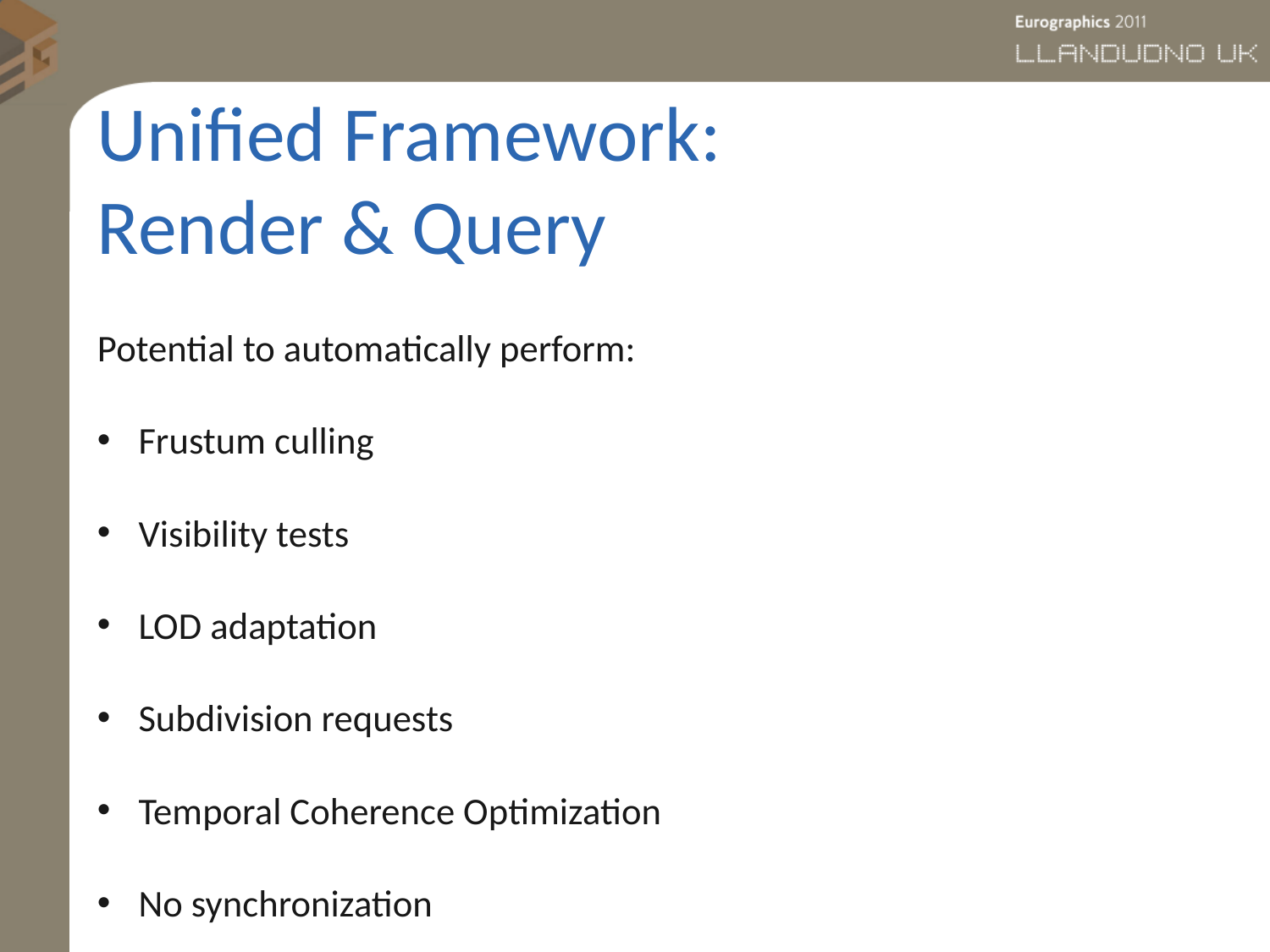

# Unified Framework: Render & Query

Potential to automatically perform:

Frustum culling

Visibility tests

LOD adaptation

Subdivision requests

Temporal Coherence Optimization

No synchronization